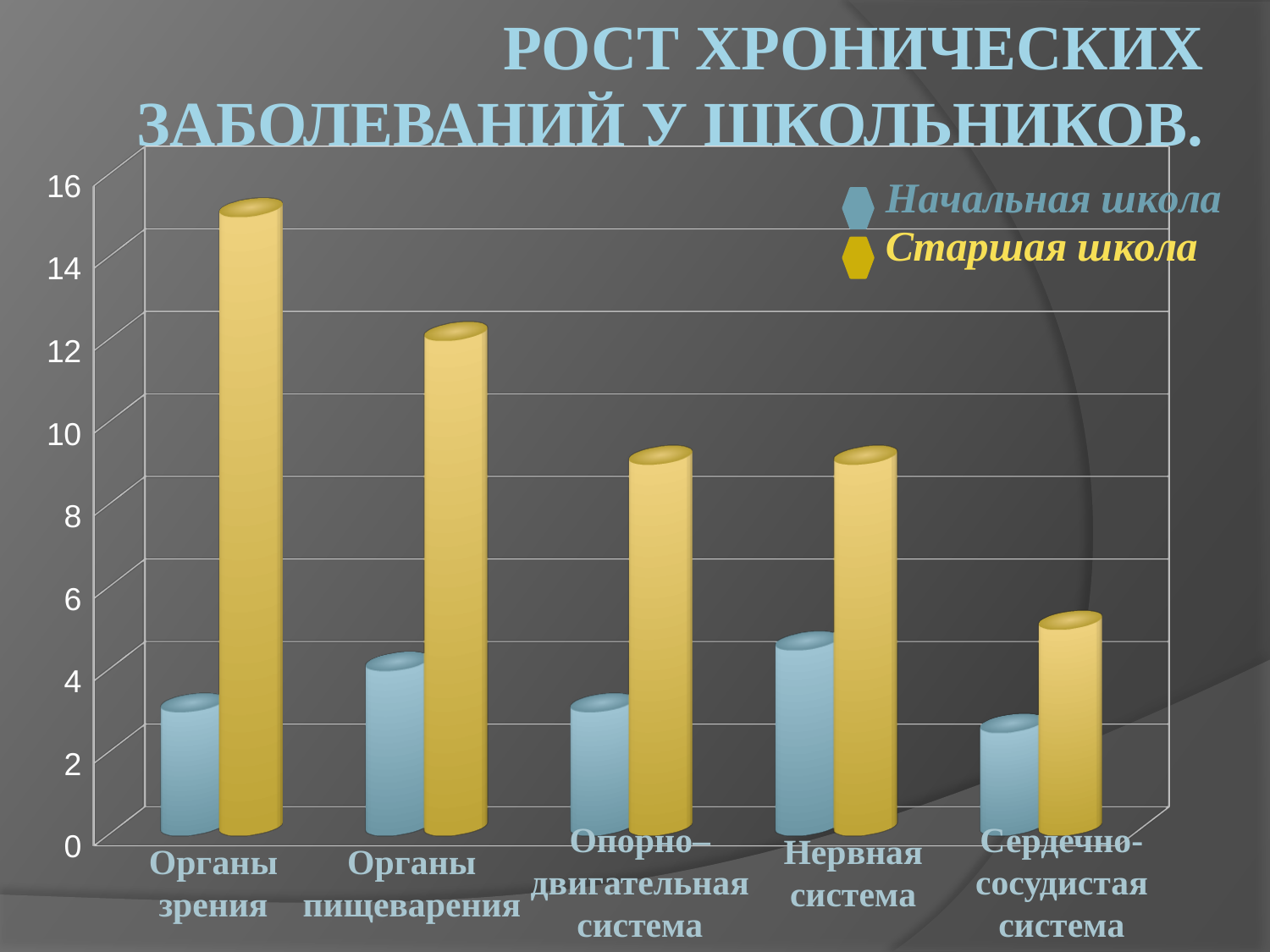

# Рост хронических заболеваний у школьников.

[unsupported chart]

Опорно–двигательная система
Сердечно-сосудистая система
Нервная система
Органы зрения
Органы пищеварения